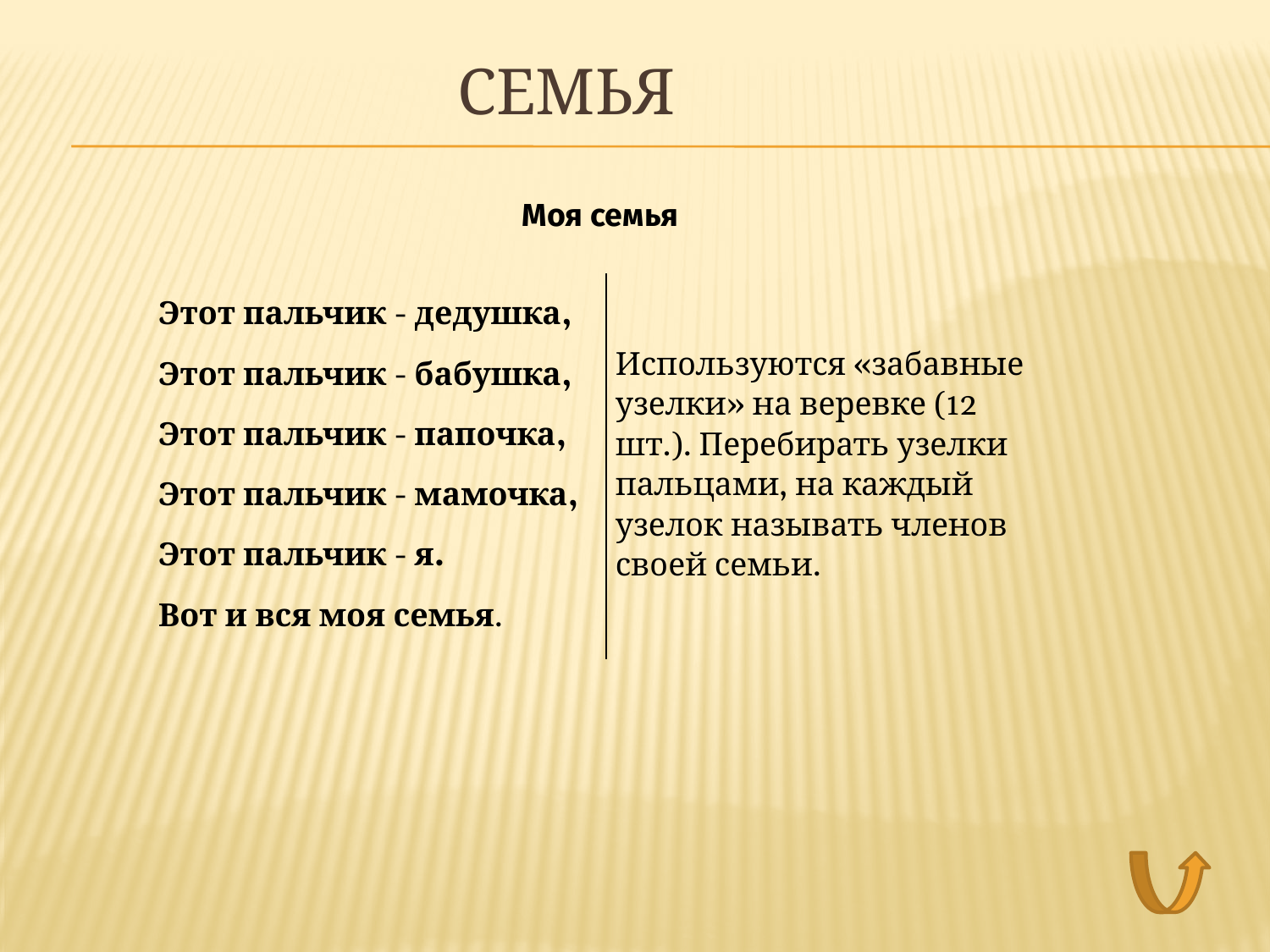

# Семья
| Моя семья |  |
| --- | --- |
| Этот пальчик - дедушка, Этот пальчик - бабушка, Этот пальчик - папочка, Этот пальчик - мамочка, Этот пальчик - я. Вот и вся моя семья. | Используются «забавные узелки» на веревке (12 шт.). Перебирать узелки пальцами, на каждый узелок называть членов своей семьи. |